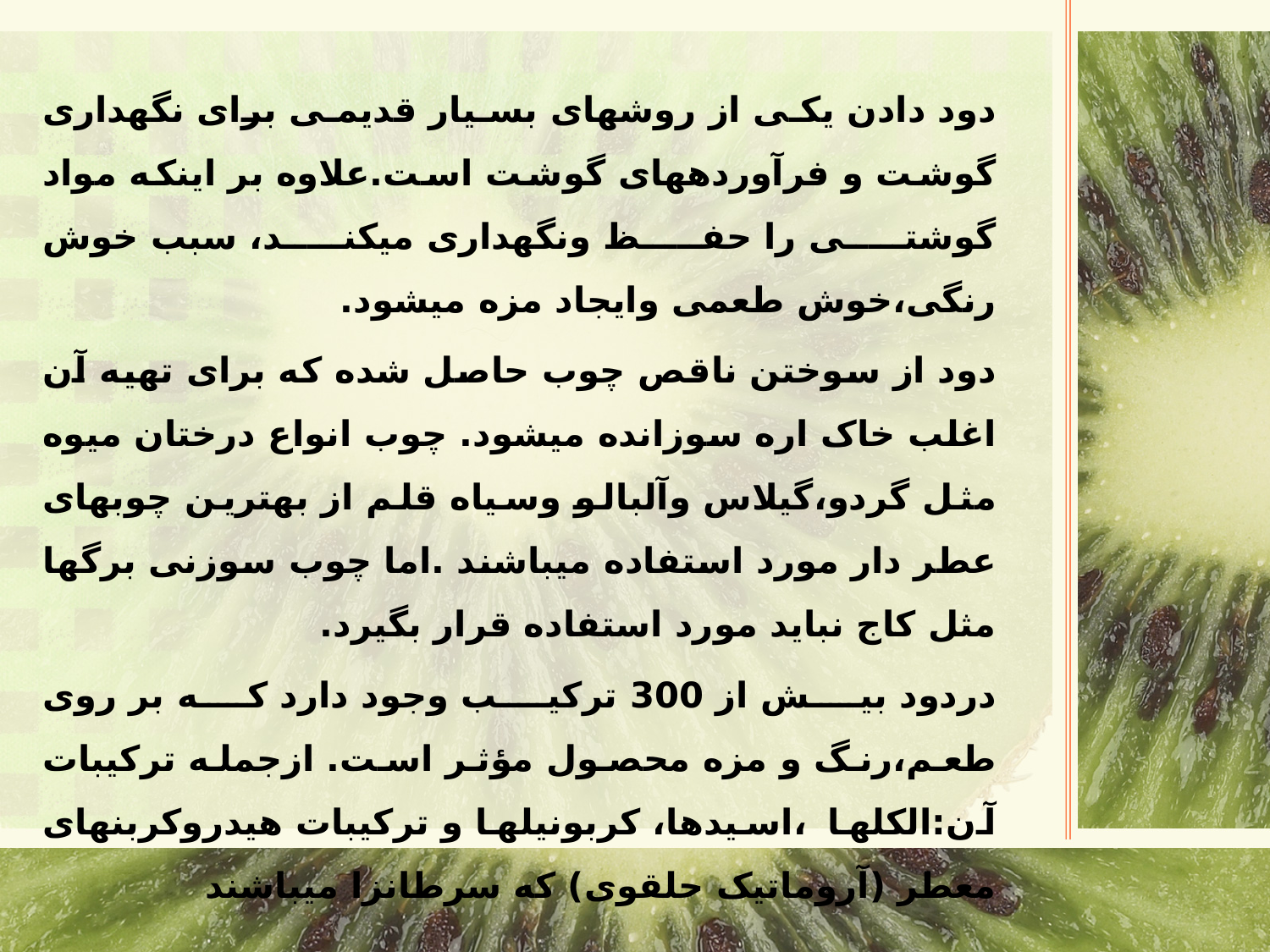

دود دادن یکی از روشهای بسیار قدیمی برای نگهداری گوشت و فرآوردههای گوشت است.علاوه بر اینکه مواد گوشتی را حفظ ونگهداری میکند، سبب خوش رنگی،خوش طعمی وایجاد مزه میشود.
دود از سوختن ناقص چوب حاصل شده که برای تهیه آن اغلب خاک اره سوزانده میشود. چوب انواع درختان میوه مثل گردو،گیلاس وآلبالو وسیاه قلم از بهترین چوبهای عطر دار مورد استفاده میباشند .اما چوب سوزنی برگها مثل کاج نباید مورد استفاده قرار بگیرد.
دردود بیش از 300 ترکیب وجود دارد که بر روی طعم،رنگ و مزه محصول مؤثر است. ازجمله ترکیبات آن:الکلها ،اسیدها، کربونیلها و ترکیبات هیدروکربنهای معطر (آروماتیک حلقوی) که سرطانزا میباشند